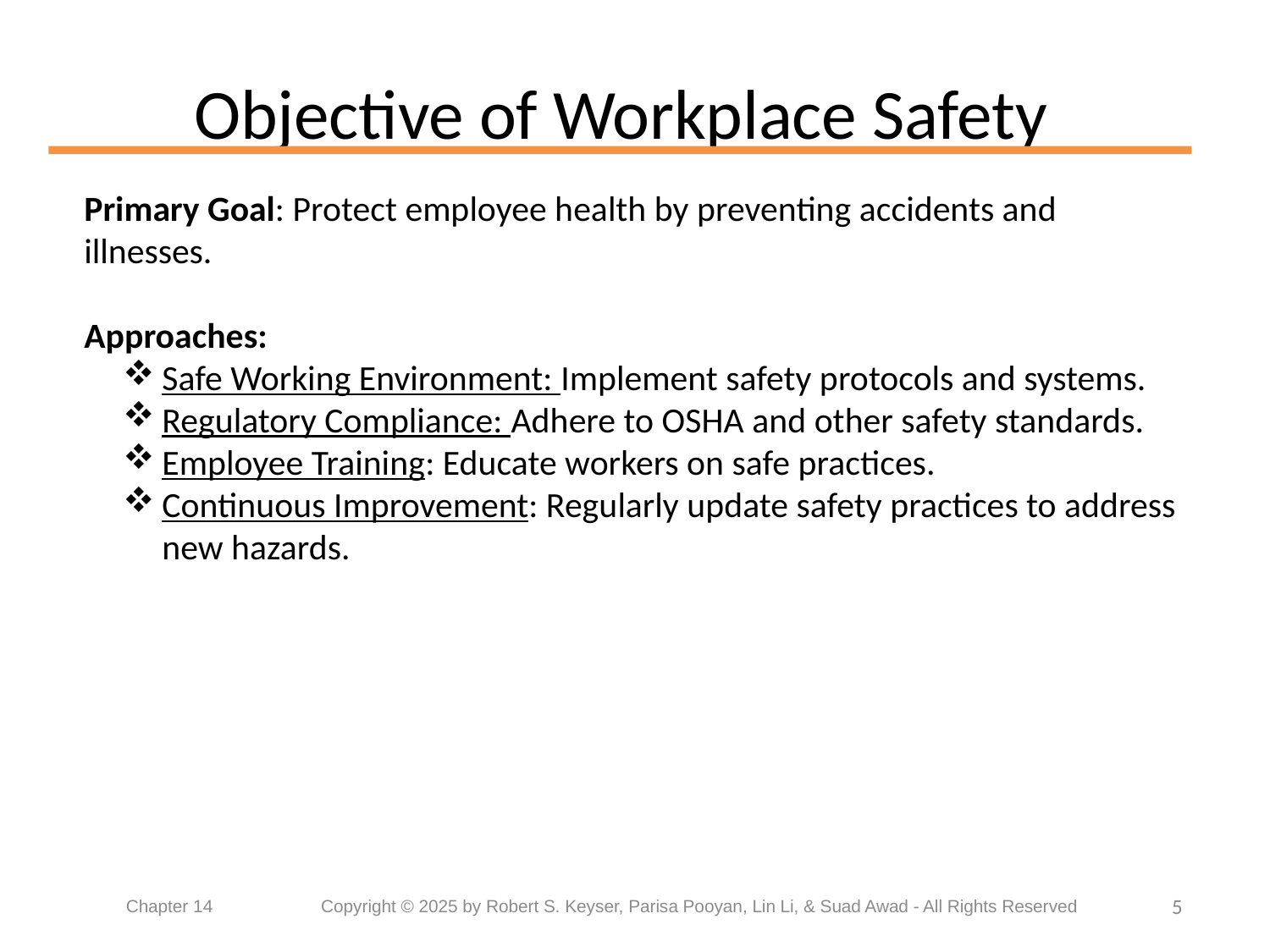

# Objective of Workplace Safety

Primary Goal: Protect employee health by preventing accidents and illnesses.

Approaches:
Safe Working Environment: Implement safety protocols and systems.
Regulatory Compliance: Adhere to OSHA and other safety standards.
Employee Training: Educate workers on safe practices.
Continuous Improvement: Regularly update safety practices to address new hazards.
5
Chapter 14	              Copyright © 2025 by Robert S. Keyser, Parisa Pooyan, Lin Li, & Suad Awad - All Rights Reserved